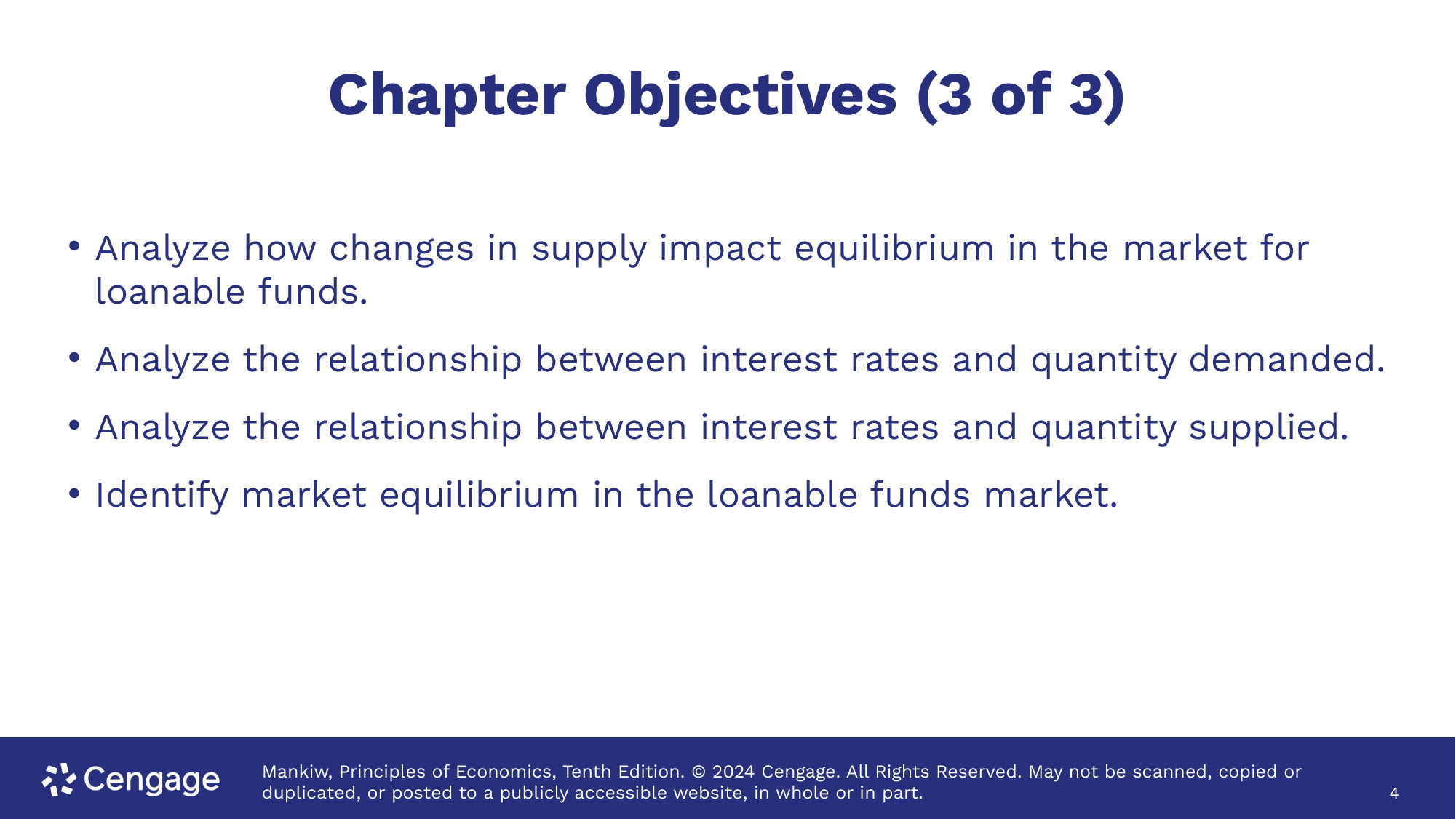

# Chapter Objectives (3 of 3)
Analyze how changes in supply impact equilibrium in the market for loanable funds.
Analyze the relationship between interest rates and quantity demanded.
Analyze the relationship between interest rates and quantity supplied.
Identify market equilibrium in the loanable funds market.